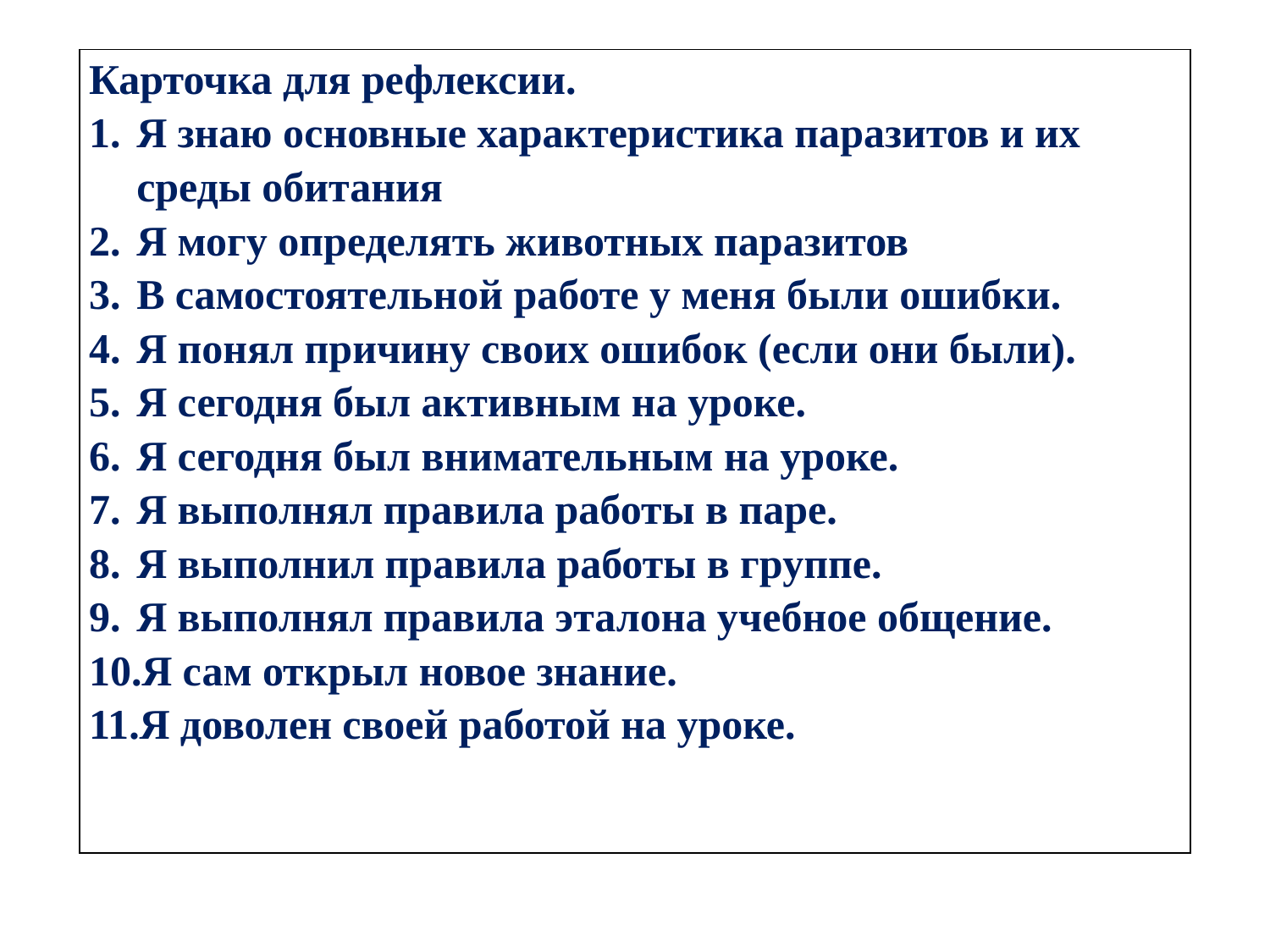

| Карточка для рефлексии. Я знаю основные характеристика паразитов и их среды обитания Я могу определять животных паразитов В самостоятельной работе у меня были ошибки. Я понял причину своих ошибок (если они были). Я сегодня был активным на уроке. Я сегодня был внимательным на уроке. Я выполнял правила работы в паре. Я выполнил правила работы в группе. Я выполнял правила эталона учебное общение. Я сам открыл новое знание. Я доволен своей работой на уроке. |
| --- |